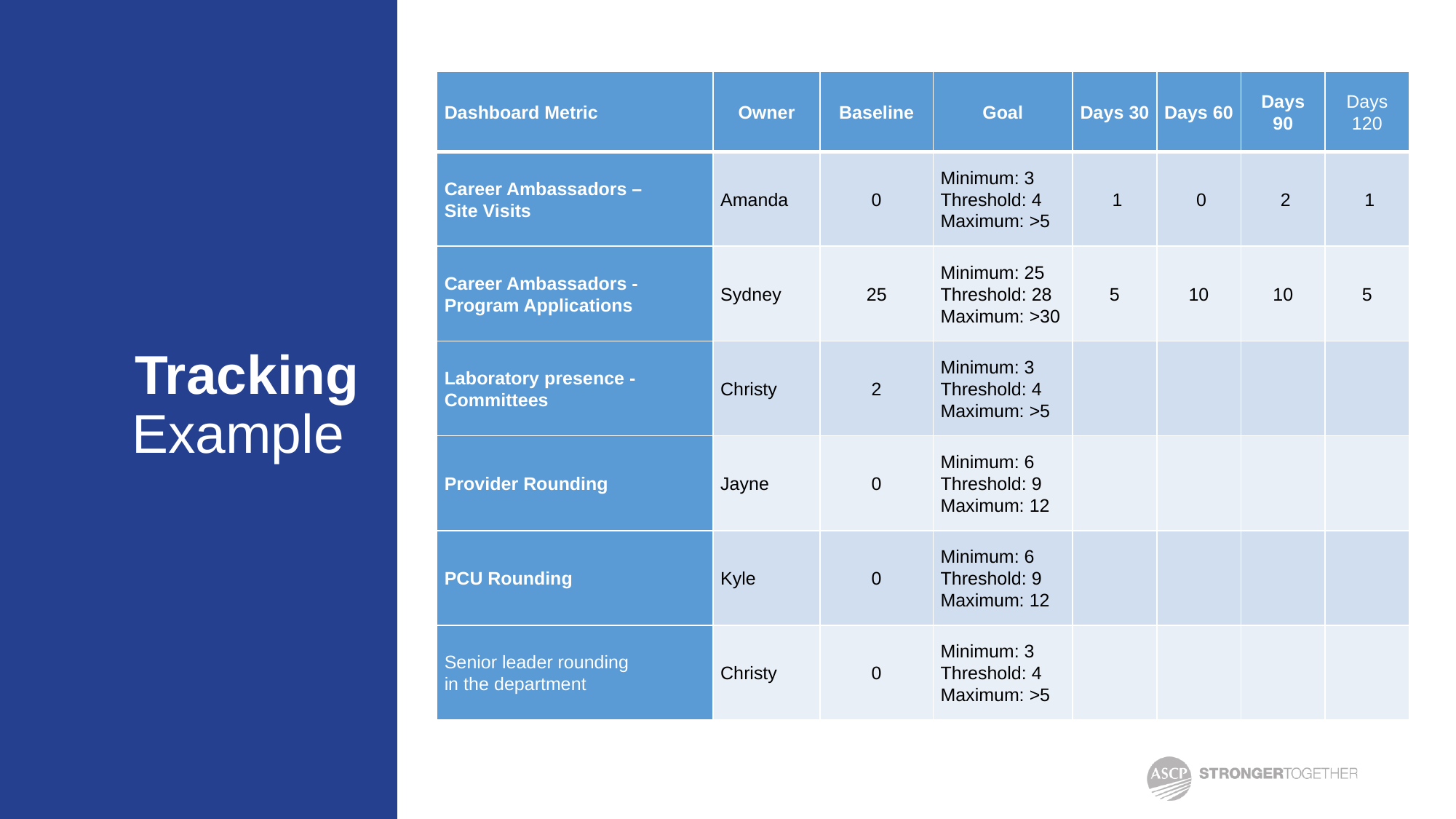

| Dashboard Metric | Owner | Baseline | Goal | Days 30 | Days 60 | Days 90 | Days 120 |
| --- | --- | --- | --- | --- | --- | --- | --- |
| Career Ambassadors – Site Visits | Amanda | 0 | Minimum: 3 Threshold: 4 Maximum: >5 | 1 | 0 | 2 | 1 |
| Career Ambassadors - Program Applications | Sydney | 25 | Minimum: 25 Threshold: 28 Maximum: >30 | 5 | 10 | 10 | 5 |
| Laboratory presence - Committees | Christy | 2 | Minimum: 3 Threshold: 4 Maximum: >5 |  |  |  |  |
| Provider Rounding | Jayne | 0 | Minimum: 6 Threshold: 9 Maximum: 12 |  |  |  |  |
| PCU Rounding | Kyle | 0 | Minimum: 6 Threshold: 9 Maximum: 12 |  |  |  |  |
| Senior leader rounding in the department | Christy | 0 | Minimum: 3 Threshold: 4 Maximum: >5 |  |  |  |  |
# Tracking Example